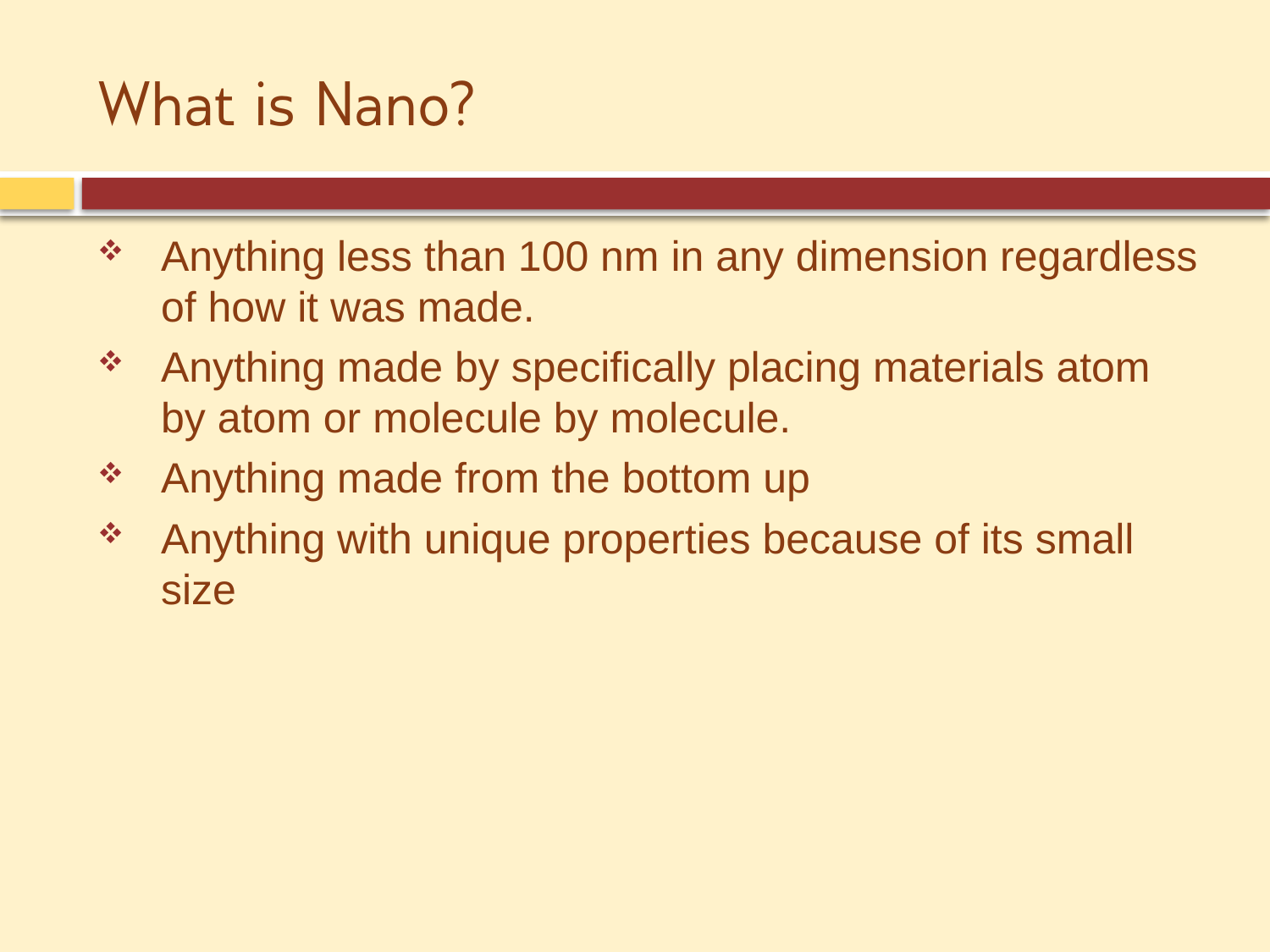

# What is Nano?
Anything less than 100 nm in any dimension regardless of how it was made.
Anything made by specifically placing materials atom by atom or molecule by molecule.
Anything made from the bottom up
Anything with unique properties because of its small size